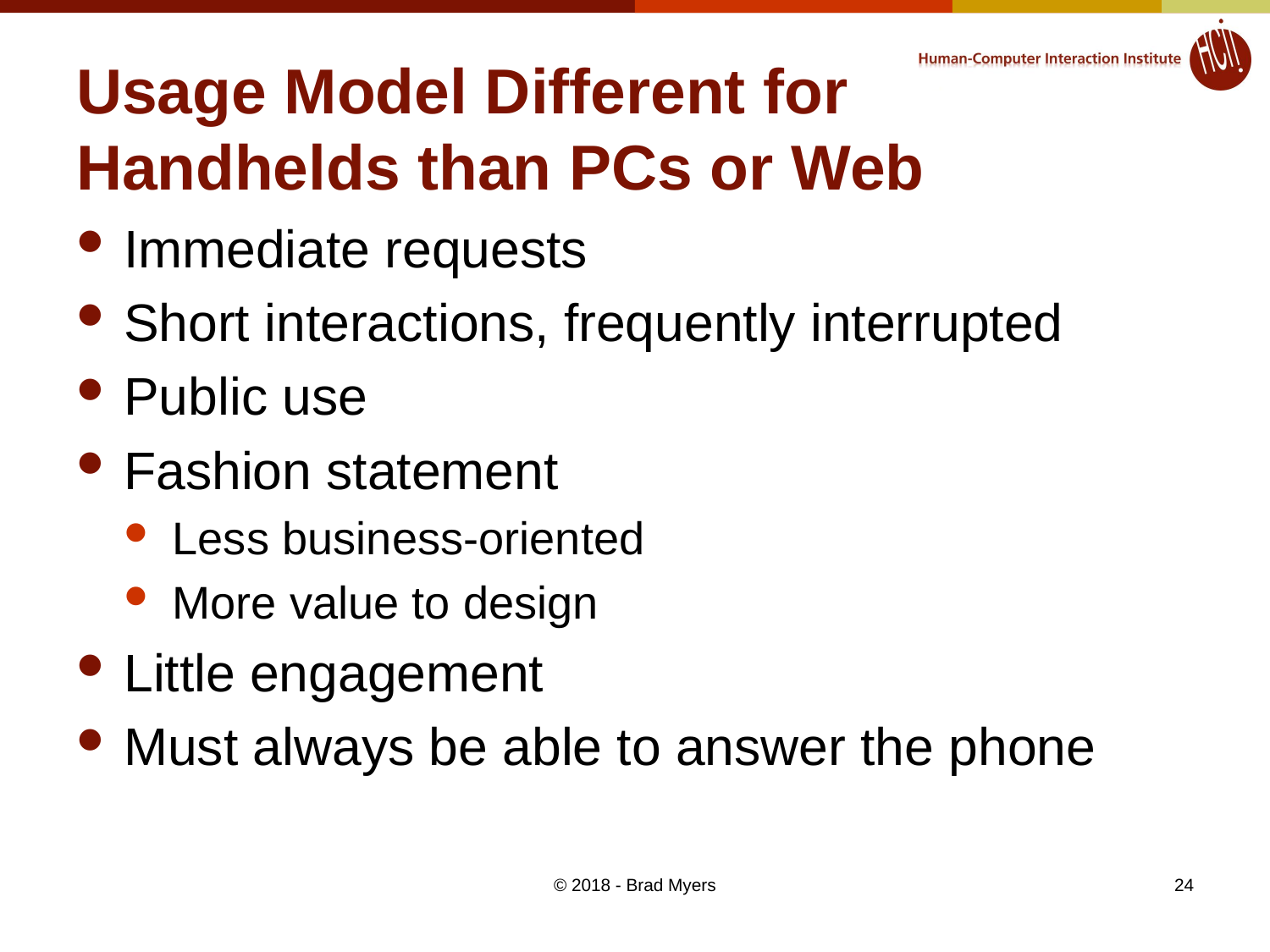

# Usage Model Different for Handhelds than PCs or Web
Immediate requests
Short interactions, frequently interrupted
Public use
Fashion statement
Less business-oriented
More value to design
Little engagement
Must always be able to answer the phone
© 2018 - Brad Myers
24